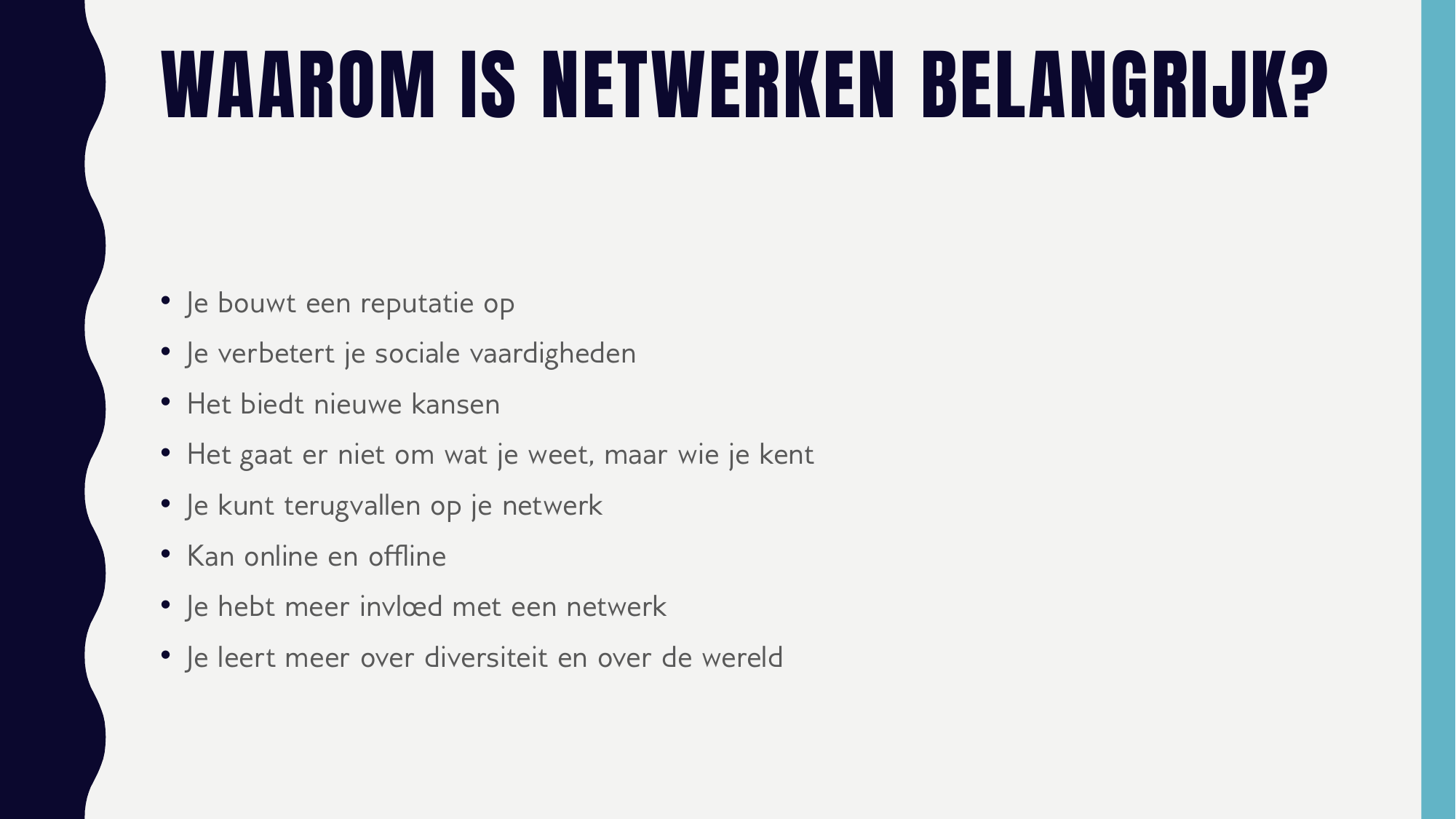

# Waarom is netwerken belangrijk?
Je bouwt een reputatie op
Je verbetert je sociale vaardigheden
Het biedt nieuwe kansen
Het gaat er niet om wat je weet, maar wie je kent
Je kunt terugvallen op je netwerk
Kan online en offline
Je hebt meer invloed met een netwerk
Je leert meer over diversiteit en over de wereld